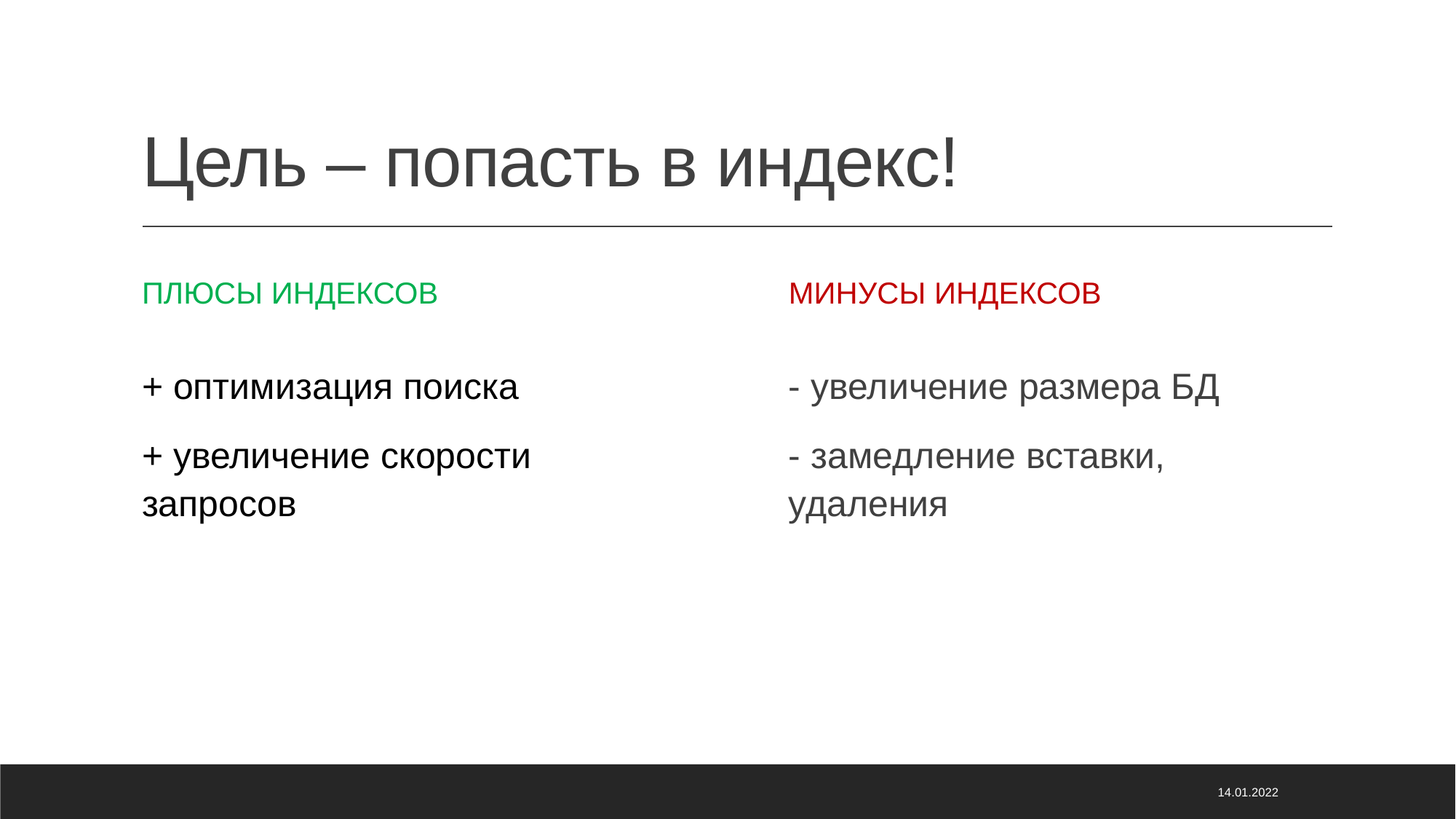

# Цель – попасть в индекс!
Плюсы индексов
Минусы индексов
- увеличение размера БД
- замедление вставки, удаления
+ оптимизация поиска
+ увеличение скорости запросов
14.01.2022